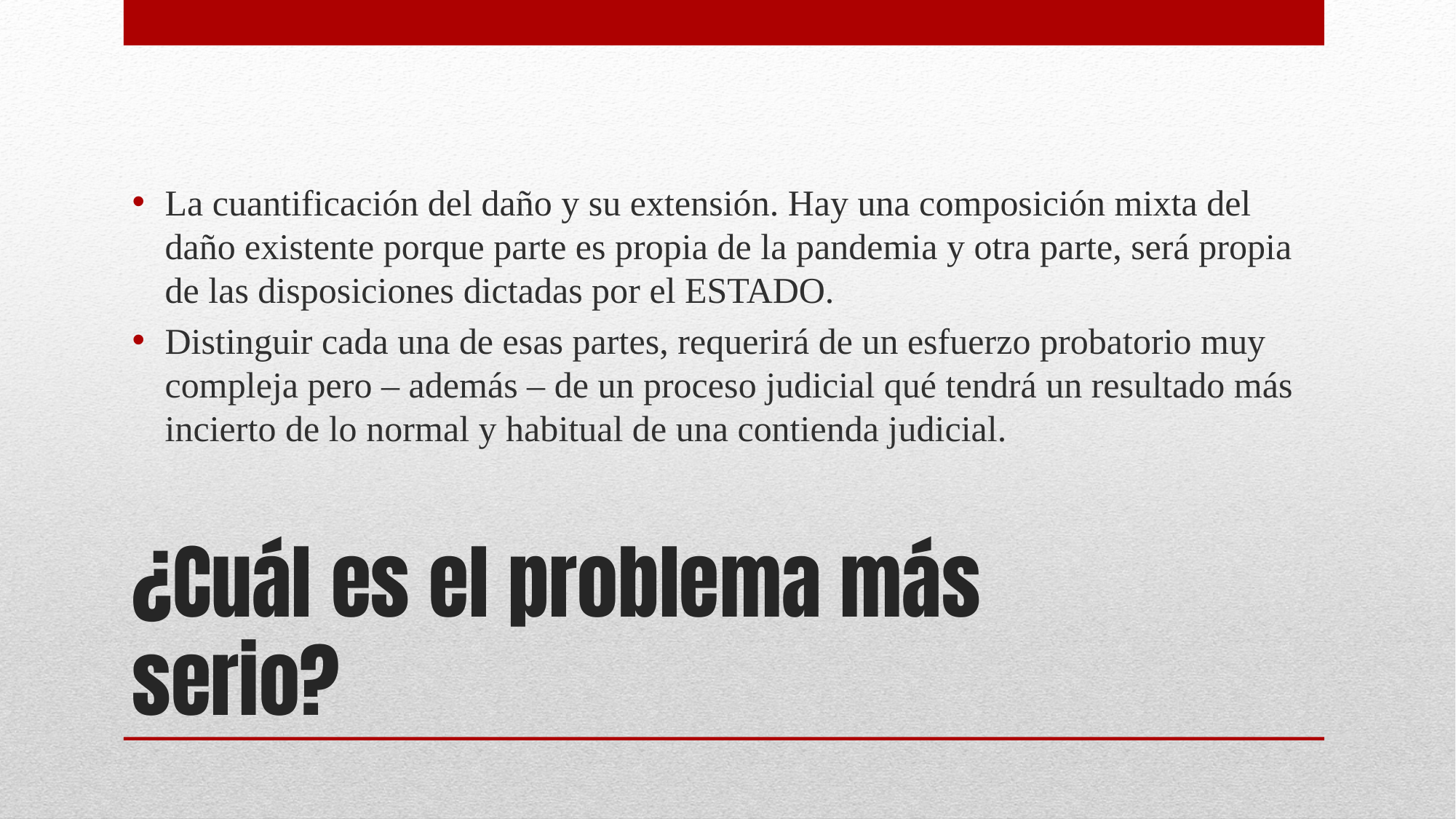

La cuantificación del daño y su extensión. Hay una composición mixta del daño existente porque parte es propia de la pandemia y otra parte, será propia de las disposiciones dictadas por el ESTADO.
Distinguir cada una de esas partes, requerirá de un esfuerzo probatorio muy compleja pero – además – de un proceso judicial qué tendrá un resultado más incierto de lo normal y habitual de una contienda judicial.
# ¿Cuál es el problema más serio?